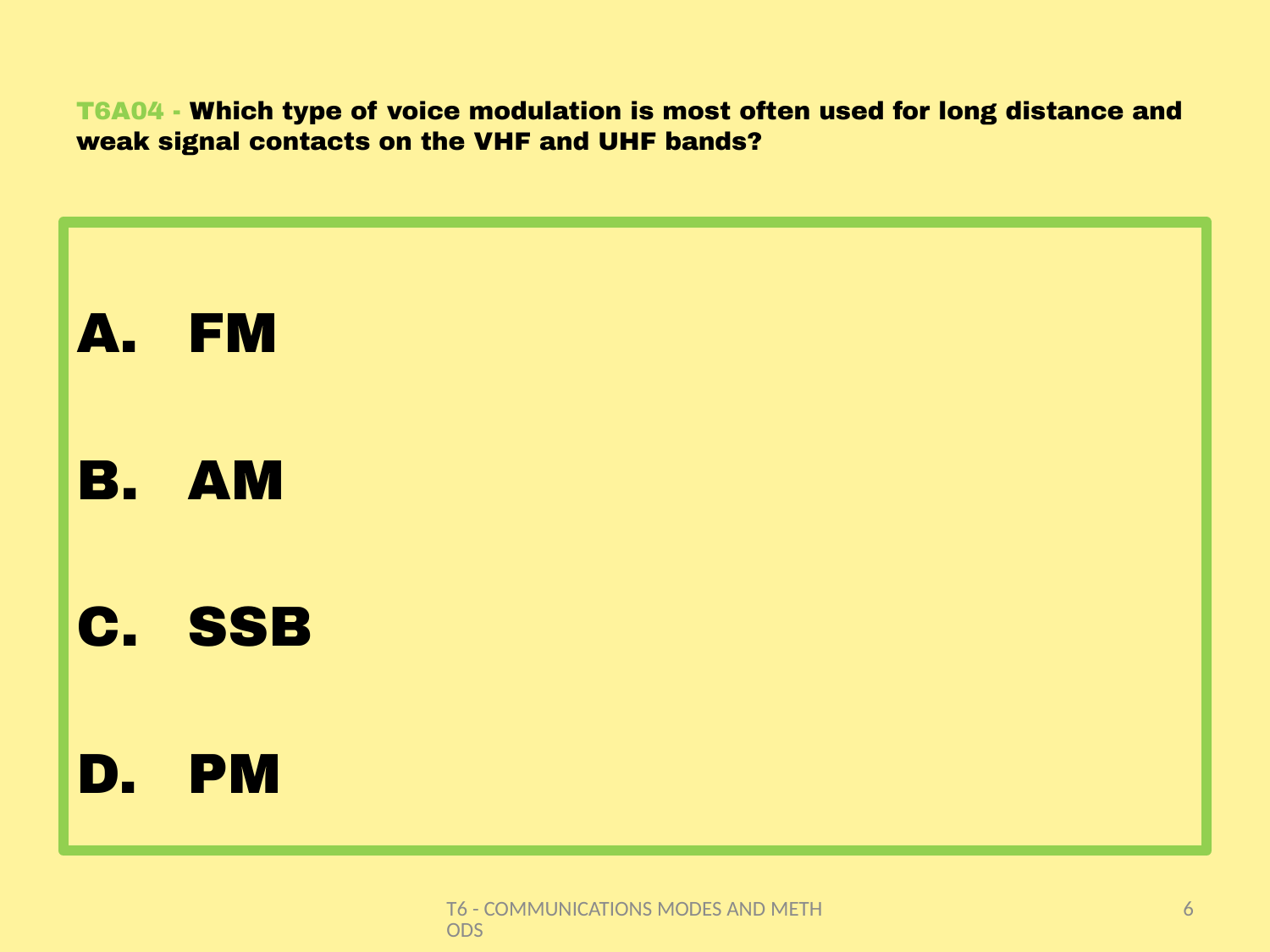

# T6A04 - Which type of voice modulation is most often used for long distance and weak signal contacts on the VHF and UHF bands?
FM
AM
SSB
PM
T6 - COMMUNICATIONS MODES AND METHODS
6